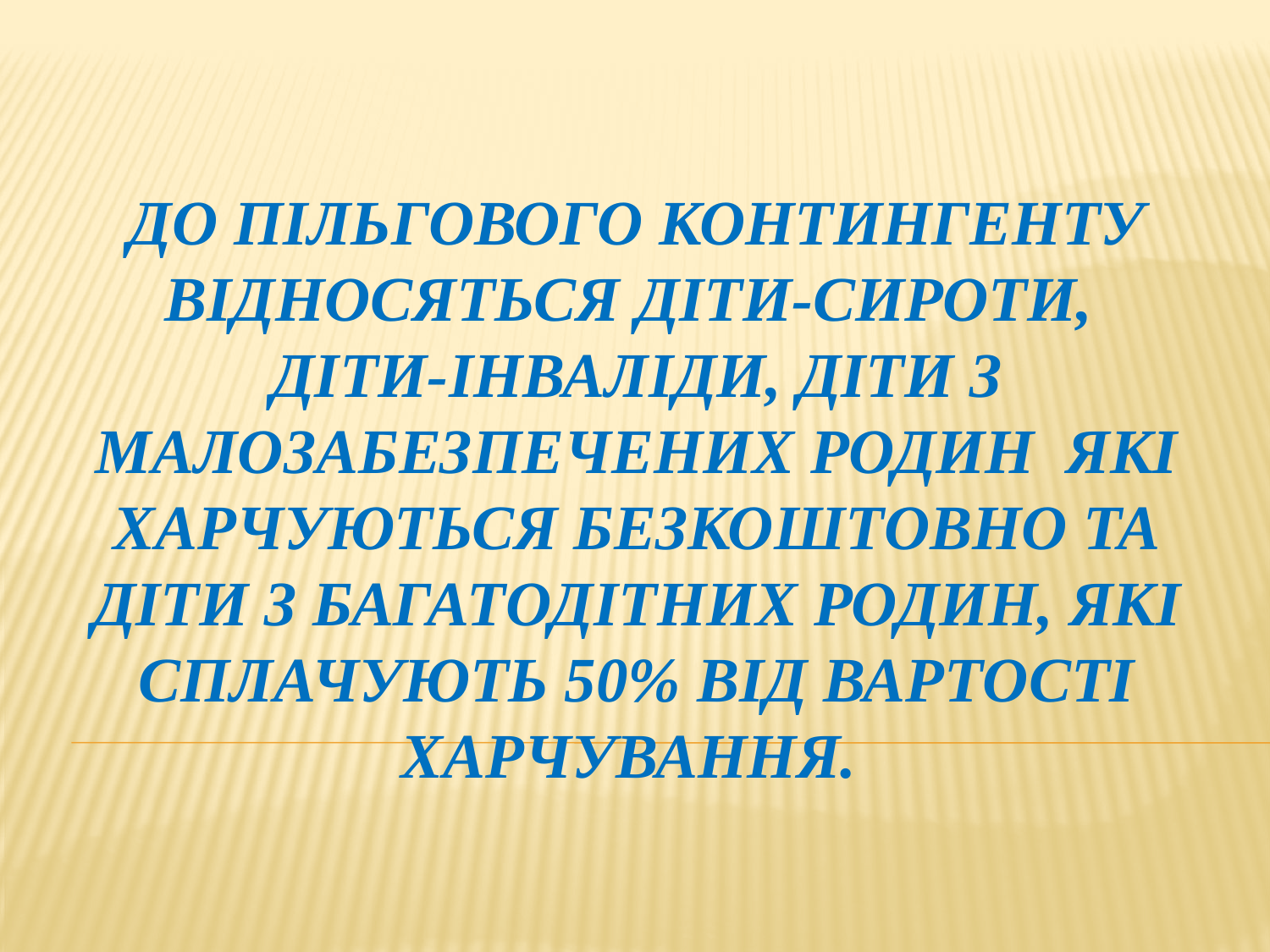

# До пільгового контингенту відносяться діти-сироти, діти-інваліди, діти з малозабезпечених родин  які харчуються безкоштовно та діти з багатодітних родин, які сплачують 50% від вартості харчування.